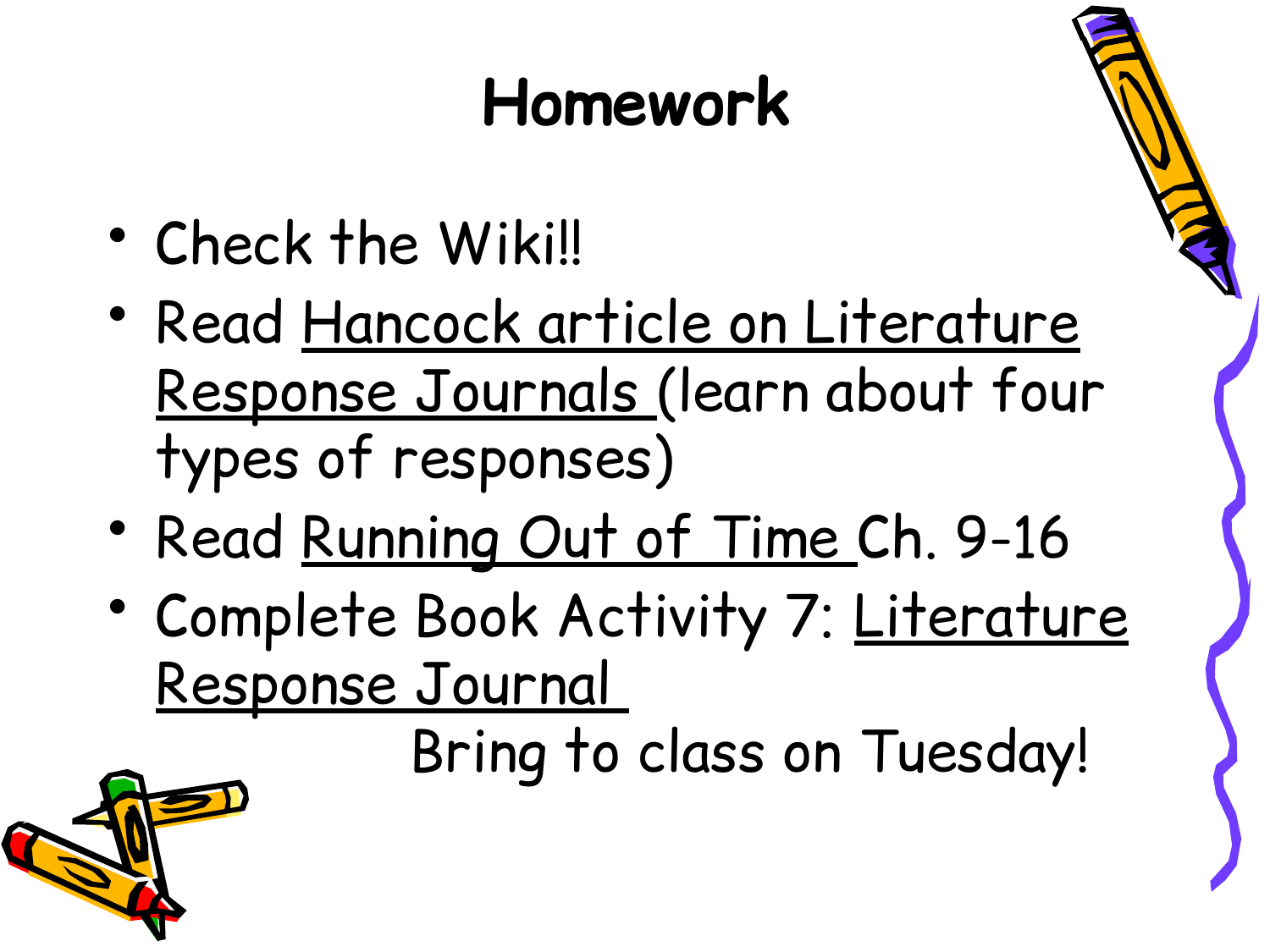

# Homework
Check the Wiki!!
Read Hancock article on Literature Response Journals (learn about four types of responses)
Read Running Out of Time Ch. 9-16
Complete Book Activity 7: Literature Response Journal
		Bring to class on Tuesday!